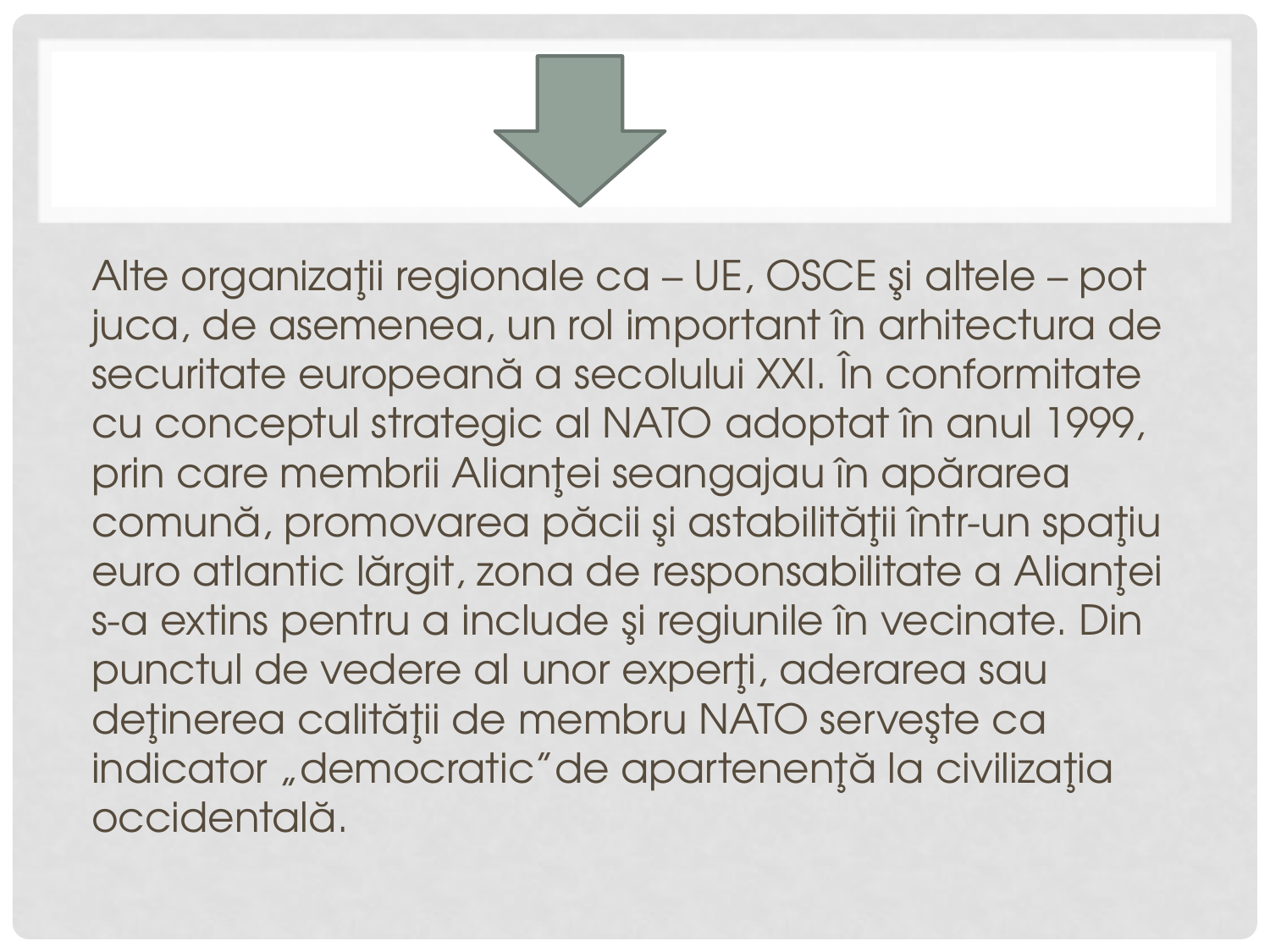

#
Alte organizaţii regionale ca – UE, OSCE şi altele – pot juca, de asemenea, un rol important în arhitectura de securitate europeană a secolului XXI. În conformitate cu conceptul strategic al NATO adoptat în anul 1999, prin care membrii Alianţei seangajau în apărarea comună, promovarea păcii şi astabilităţii într-un spaţiu euro atlantic lărgit, zona de responsabilitate a Alianţei s-a extins pentru a include şi regiunile în vecinate. Din punctul de vedere al unor experţi, aderarea sau deţinerea calităţii de membru NATO serveşte ca indicator „democratic”de apartenenţă la civilizaţia occidentală.